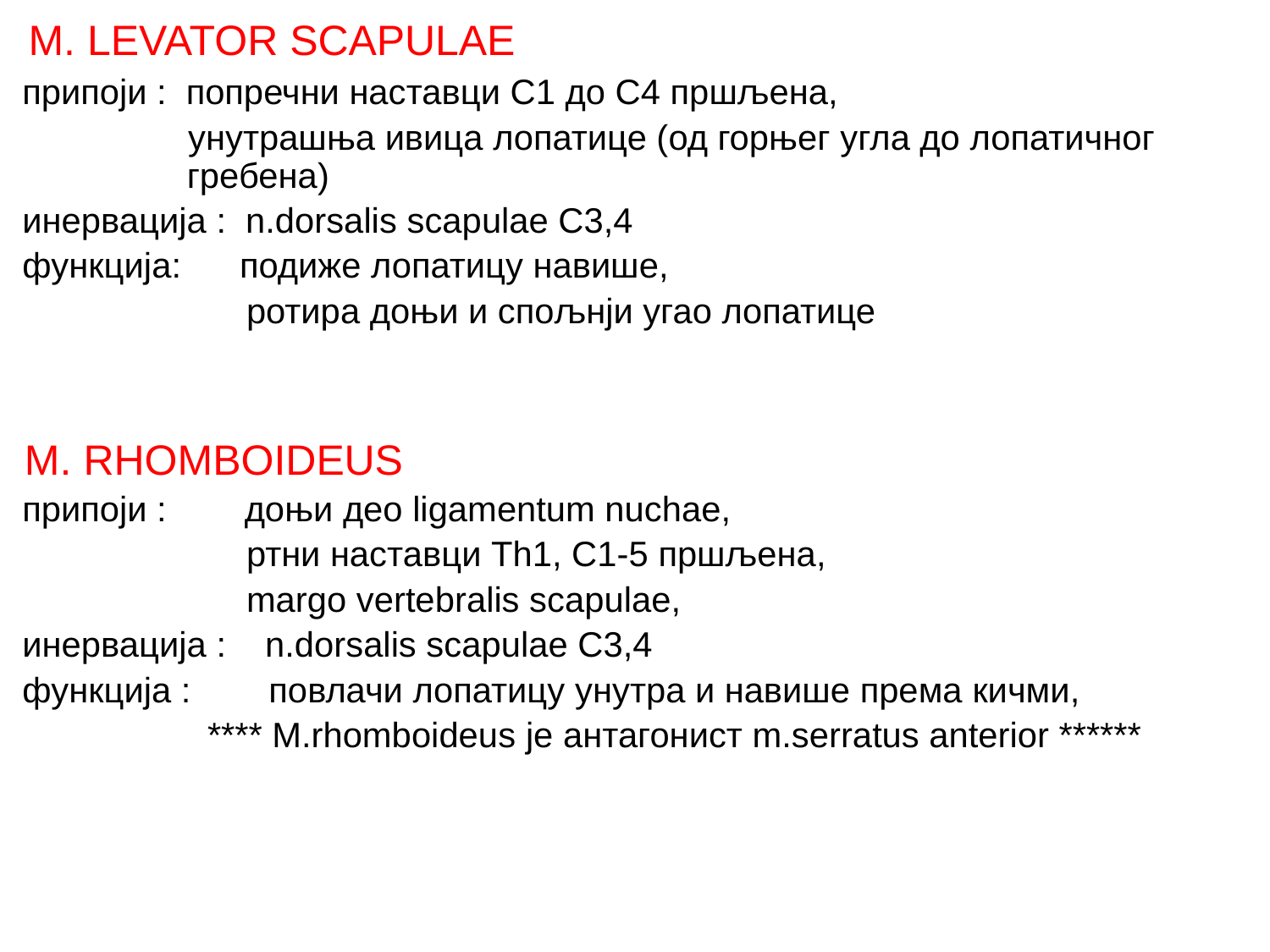

M. LEVATOR SCAPULAE
 припоји :  попречни наставци C1 до C4 пршљена,
                  унутрашња ивица лопатице (од горњег угла до лопатичног
             гребена)
 инервација :  n.dorsalis scapulae C3,4
 функцијa:      подиже лопатицу навише,
                        ротира доњи и спољнји угао лопатице

 M. RHOMBOIDEUS
 припоји :        доњи део ligamentum nuchae,
                        ртни наставци Th1, C1-5 пршљена,
                        margo vertebralis scapulae,
 инервација :    n.dorsalis scapulae C3,4
 функција :        повлачи лопатицу унутра и навише према кичми,
                    **** M.rhomboideus је антагонист m.serratus anterior ******